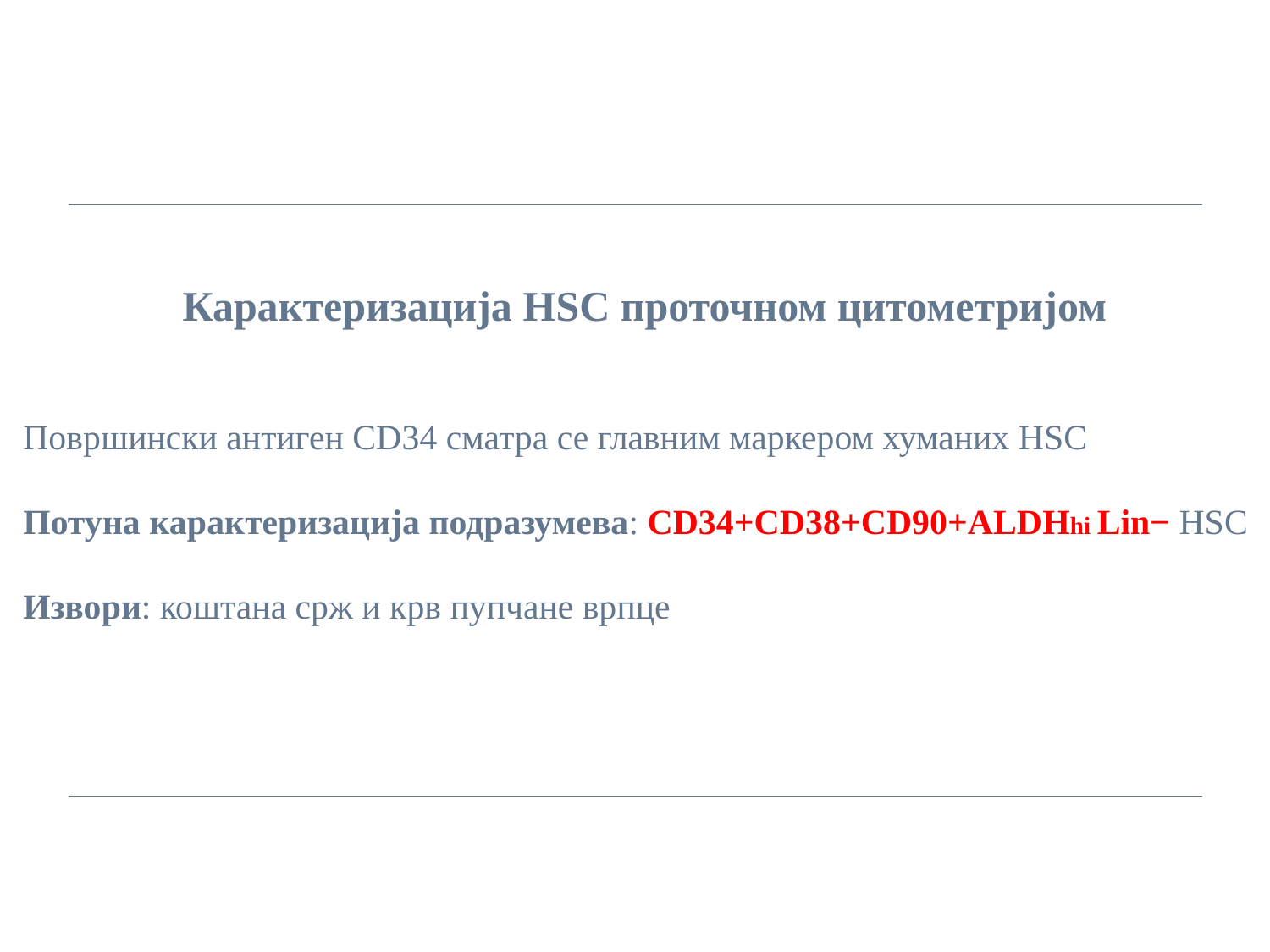

Карактеризација HSC проточном цитометријом

Површински антиген CD34 сматра се главним маркером хуманих HSC

Потуна карактеризација подразумева: CD34+CD38+CD90+ALDHhi Lin− HSC

Извори: коштана срж и крв пупчане врпце